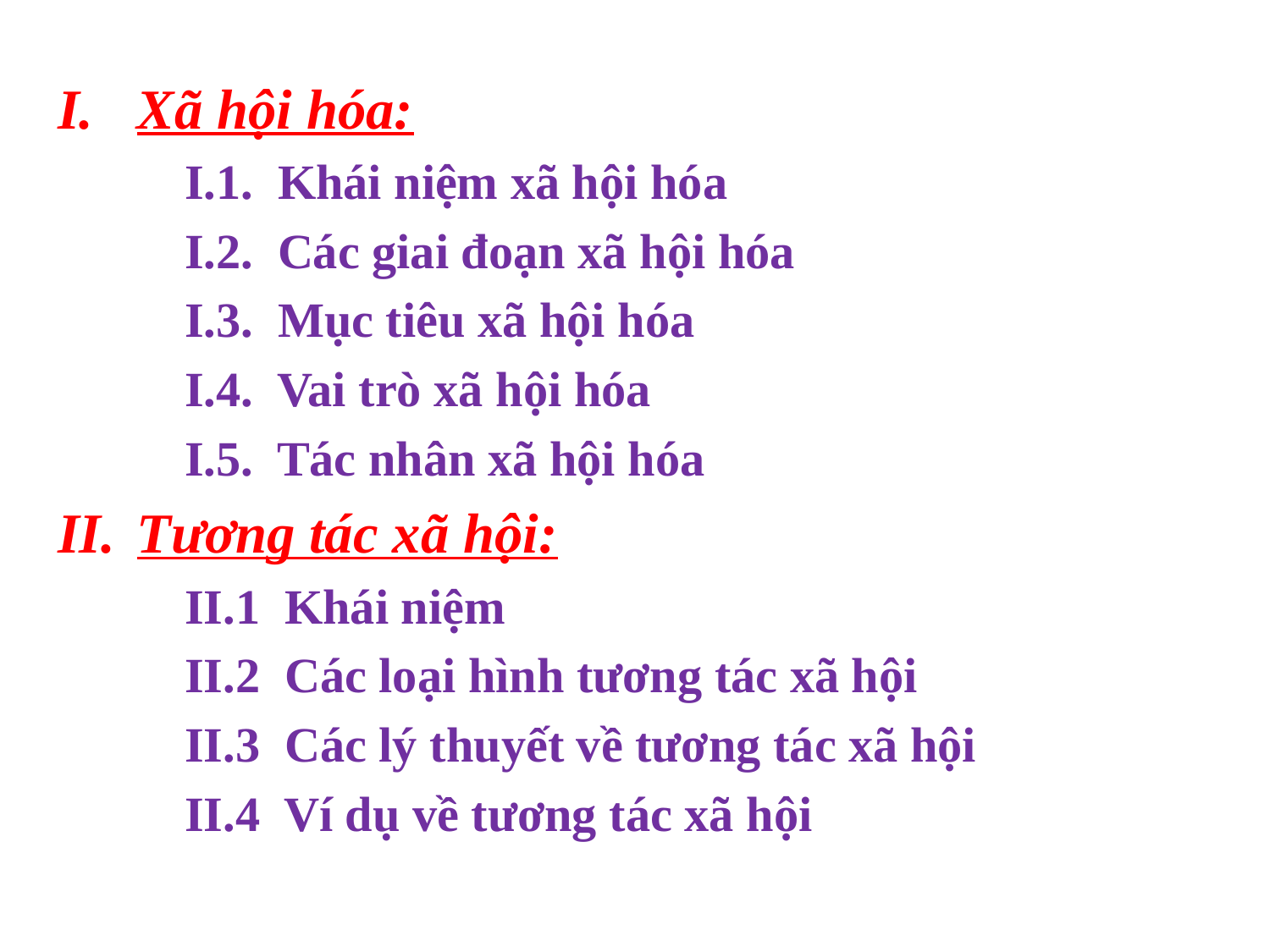

Xã hội hóa:
	I.1.  Khái niệm xã hội hóa
	I.2.  Các giai đoạn xã hội hóa
	I.3.  Mục tiêu xã hội hóa
	I.4.  Vai trò xã hội hóa
	I.5.  Tác nhân xã hội hóa
Tương tác xã hội:
	II.1  Khái niệm
	II.2  Các loại hình tương tác xã hội
	II.3  Các lý thuyết về tương tác xã hội
	II.4  Ví dụ về tương tác xã hội